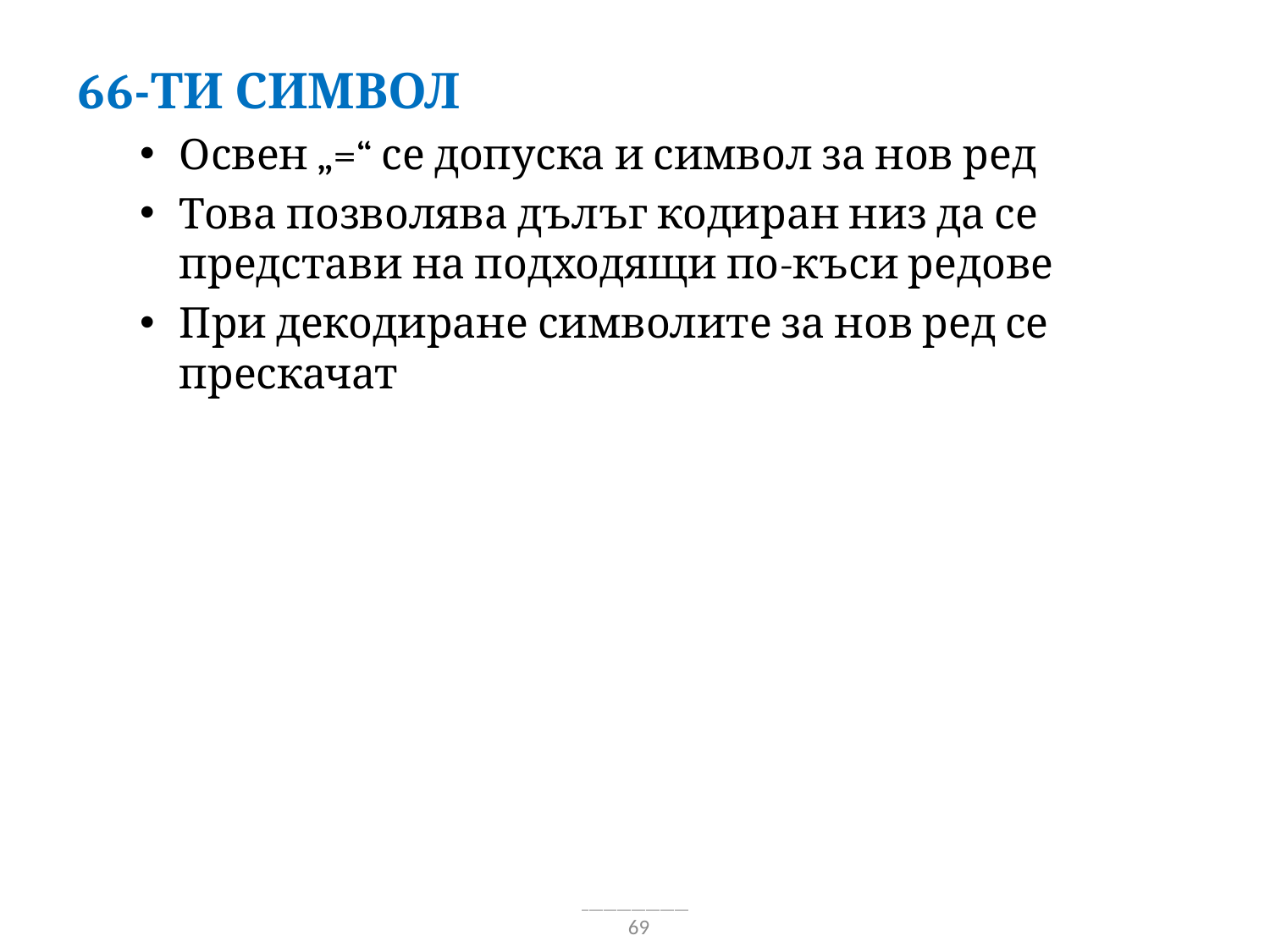

66-ти символ
Освен „=“ се допуска и символ за нов ред
Това позволява дълъг кодиран низ да се представи на подходящи по-къси редове
При декодиране символите за нов ред се прескачат
69